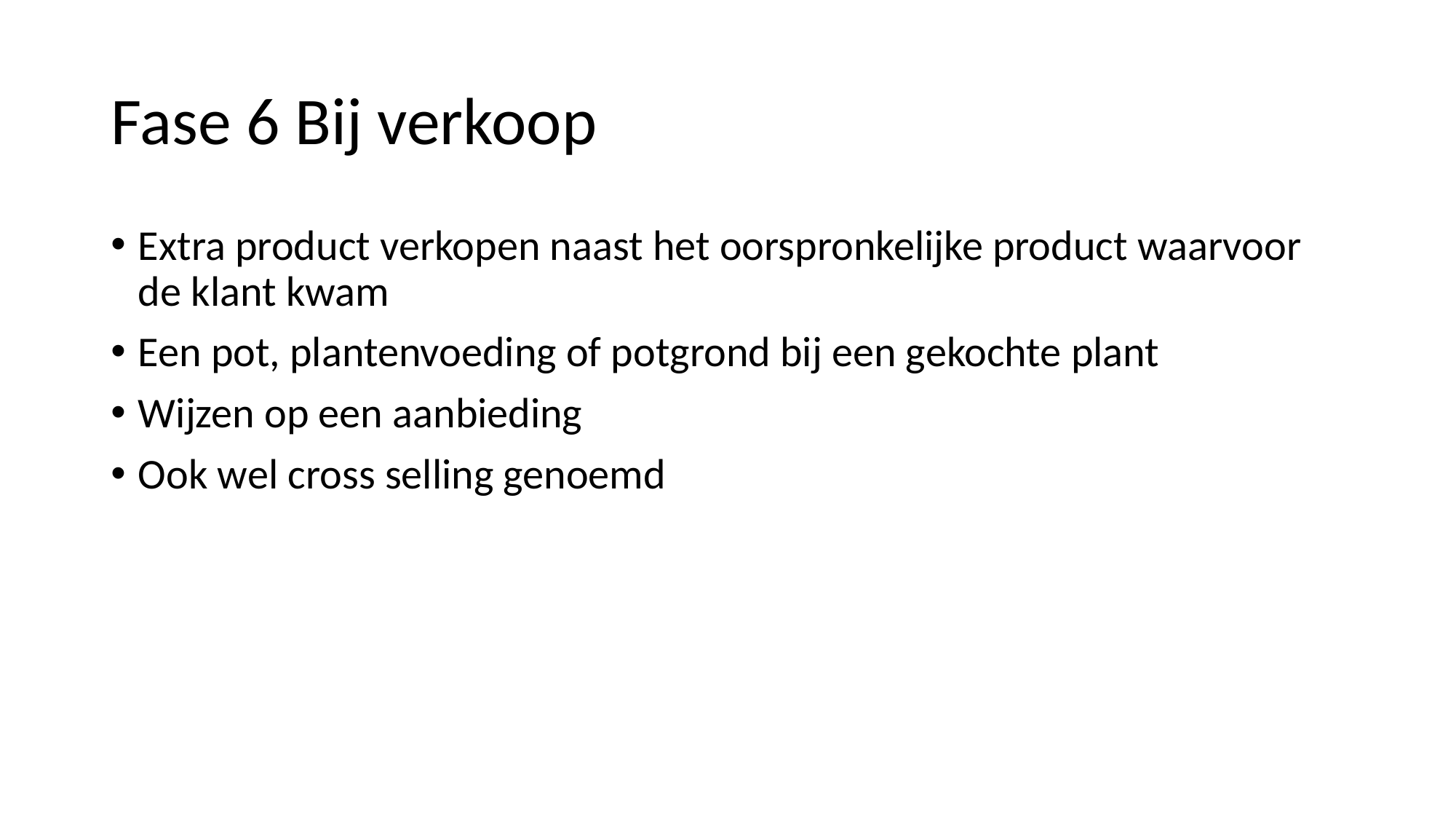

# Fase 6 Bij verkoop
Extra product verkopen naast het oorspronkelijke product waarvoor de klant kwam
Een pot, plantenvoeding of potgrond bij een gekochte plant
Wijzen op een aanbieding
Ook wel cross selling genoemd